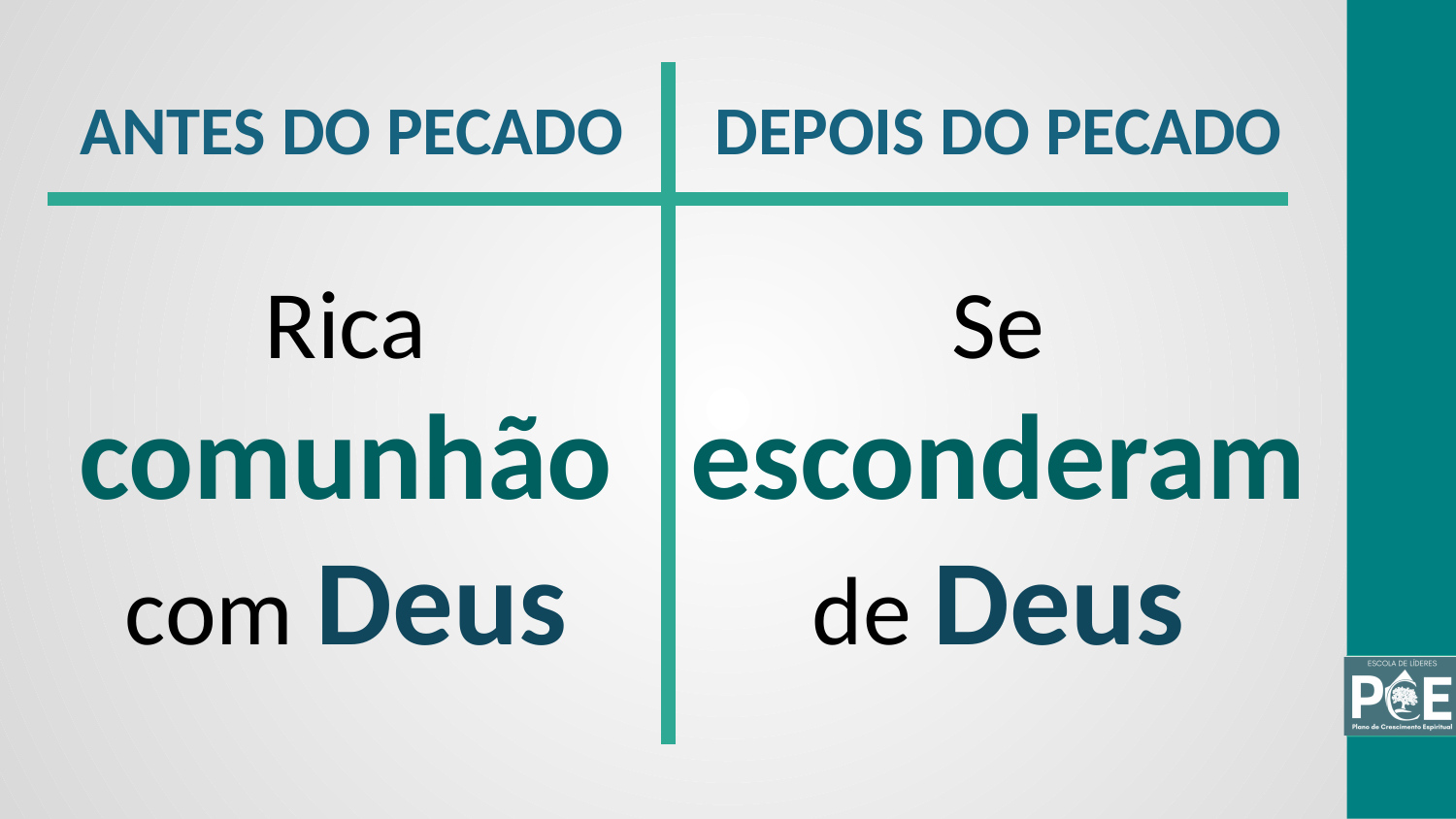

ANTES DO PECADO
DEPOIS DO PECADO

Rica comunhão com Deus
Se esconderam de Deus